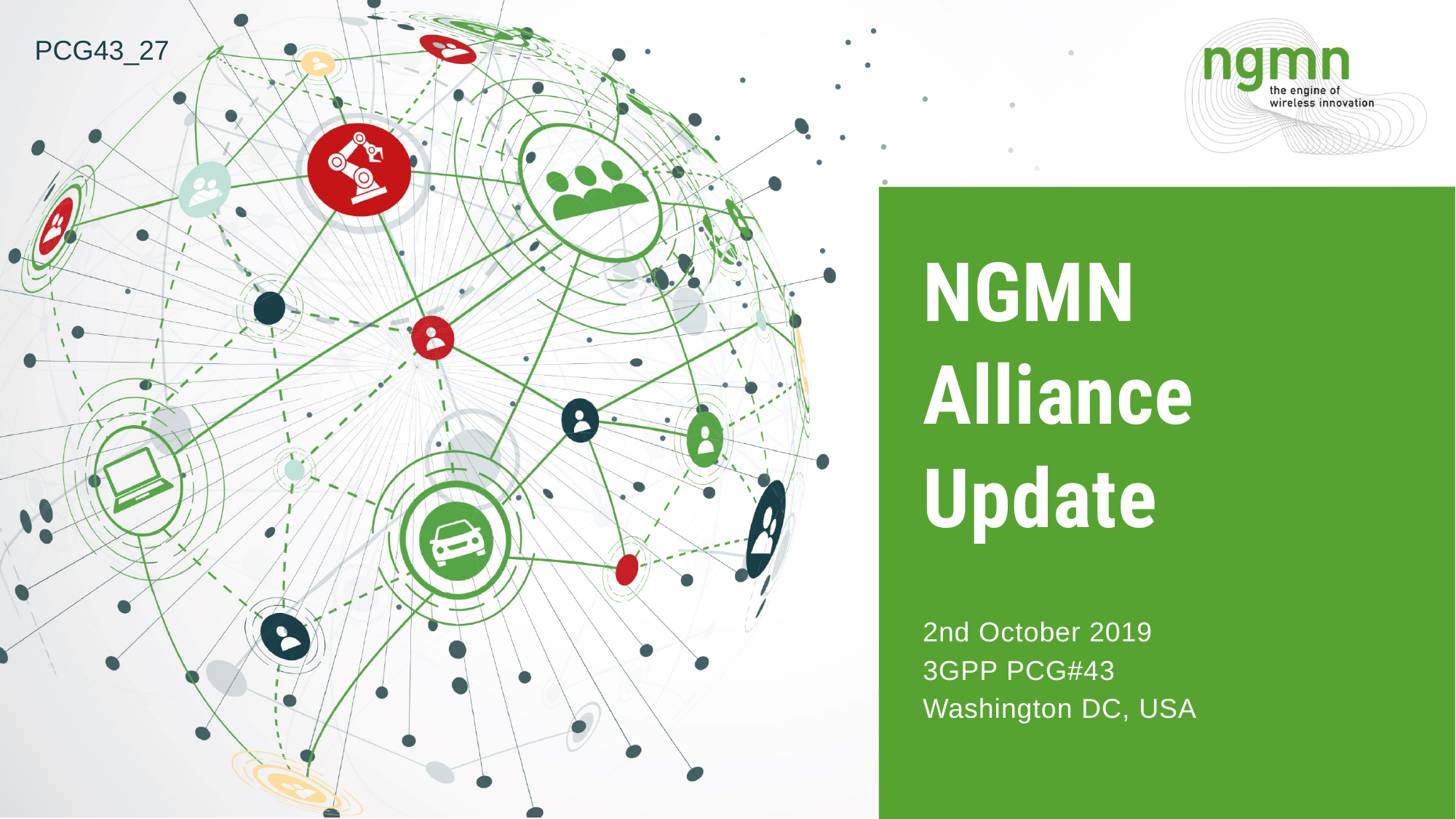

PCG43_27
# NGMN Alliance Update

2nd October 2019
3GPP PCG#43
Washington DC, USA